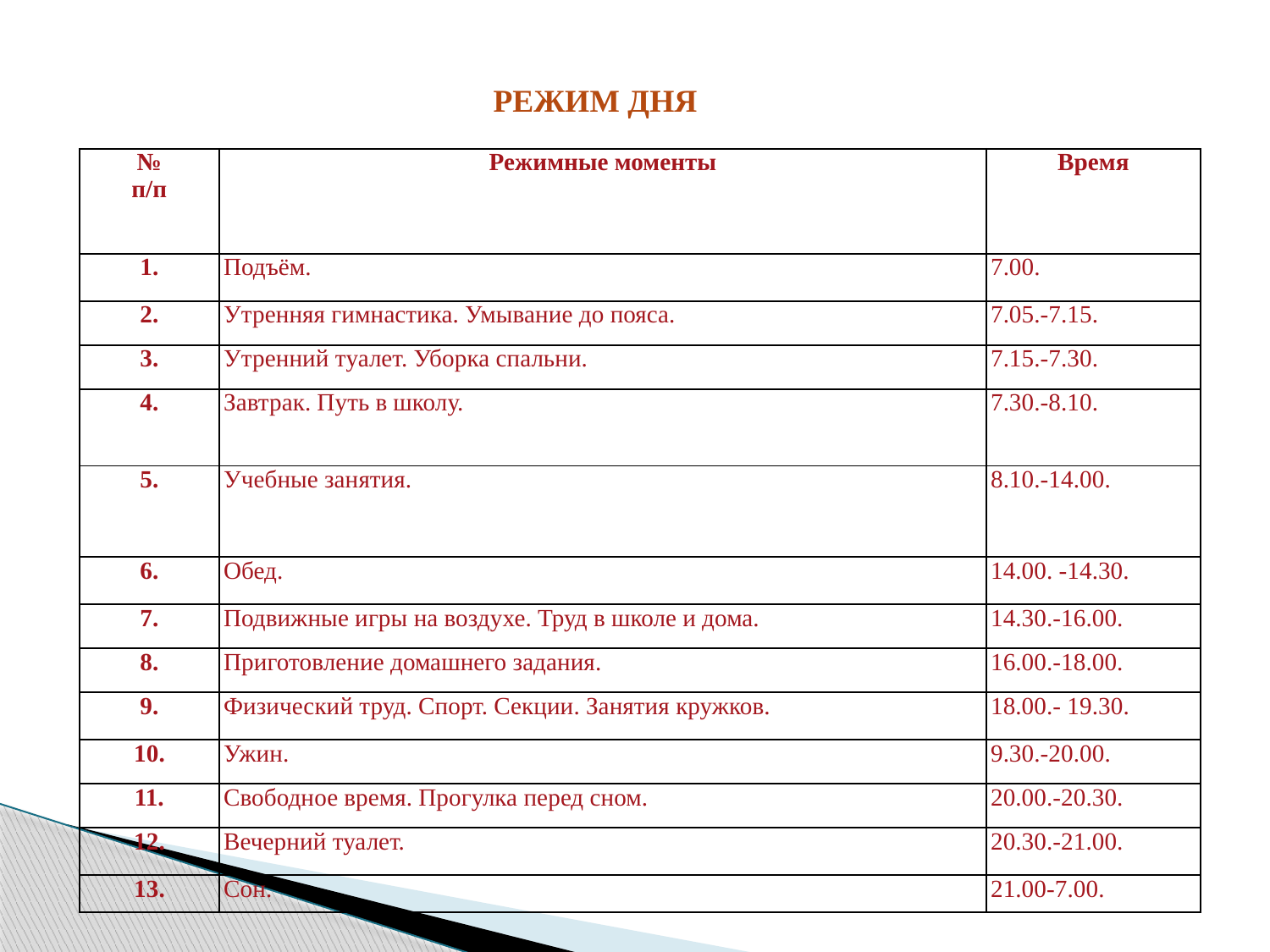

# РЕЖИМ ДНЯ
| № п/п | Режимные моменты | Время |
| --- | --- | --- |
| 1. | Подъём. | 7.00. |
| 2. | Утренняя гимнастика. Умывание до пояса. | 7.05.-7.15. |
| 3. | Утренний туалет. Уборка спальни. | 7.15.-7.30. |
| 4. | Завтрак. Путь в школу. | 7.30.-8.10. |
| 5. | Учебные занятия. | 8.10.-14.00. |
| 6. | Обед. | 14.00. -14.30. |
| 7. | Подвижные игры на воздухе. Труд в школе и дома. | 14.30.-16.00. |
| 8. | Приготовление домашнего задания. | 16.00.-18.00. |
| 9. | Физический труд. Спорт. Секции. Занятия кружков. | 18.00.- 19.30. |
| 10. | Ужин. | 9.30.-20.00. |
| 11. | Свободное время. Прогулка перед сном. | 20.00.-20.30. |
| 12. | Вечерний туалет. | 20.30.-21.00. |
| 13. | Сон. | 21.00-7.00. |